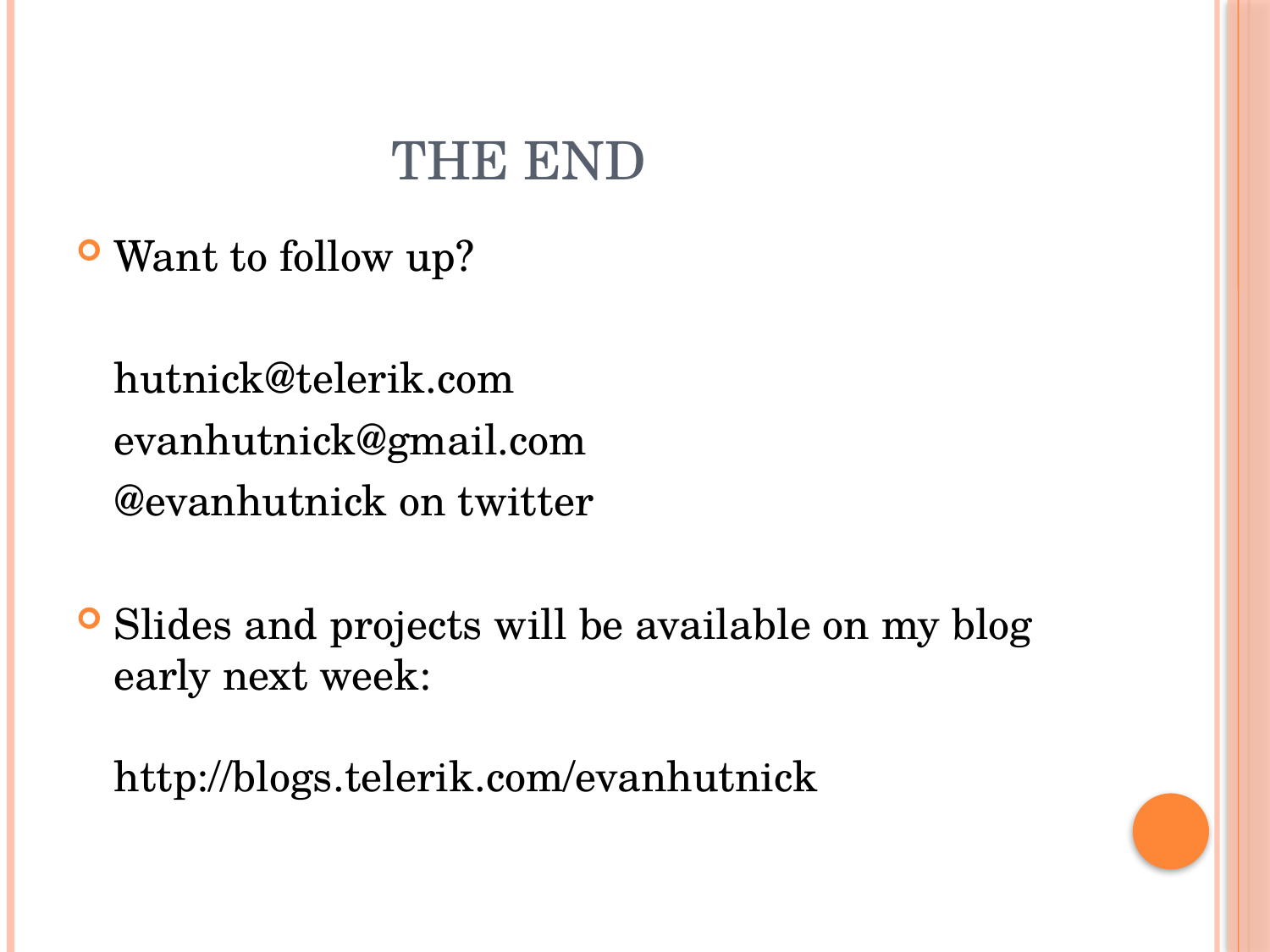

# The end
Want to follow up?

	hutnick@telerik.com
	evanhutnick@gmail.com
	@evanhutnick on twitter

Slides and projects will be available on my blog early next week:
http://blogs.telerik.com/evanhutnick